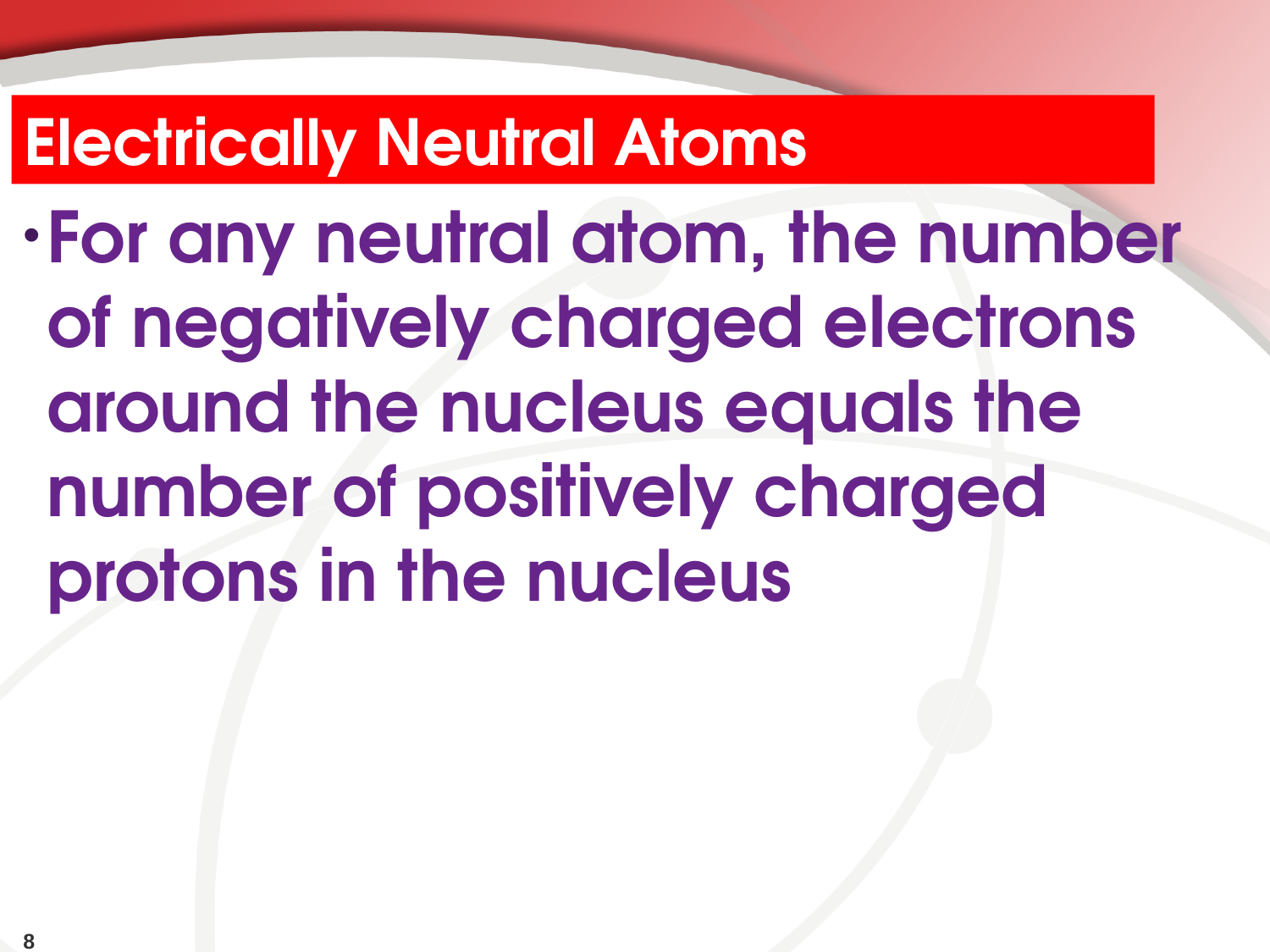

# Electrically Neutral Atoms
For any neutral atom, the number of negatively charged electrons around the nucleus equals the number of positively charged protons in the nucleus
8